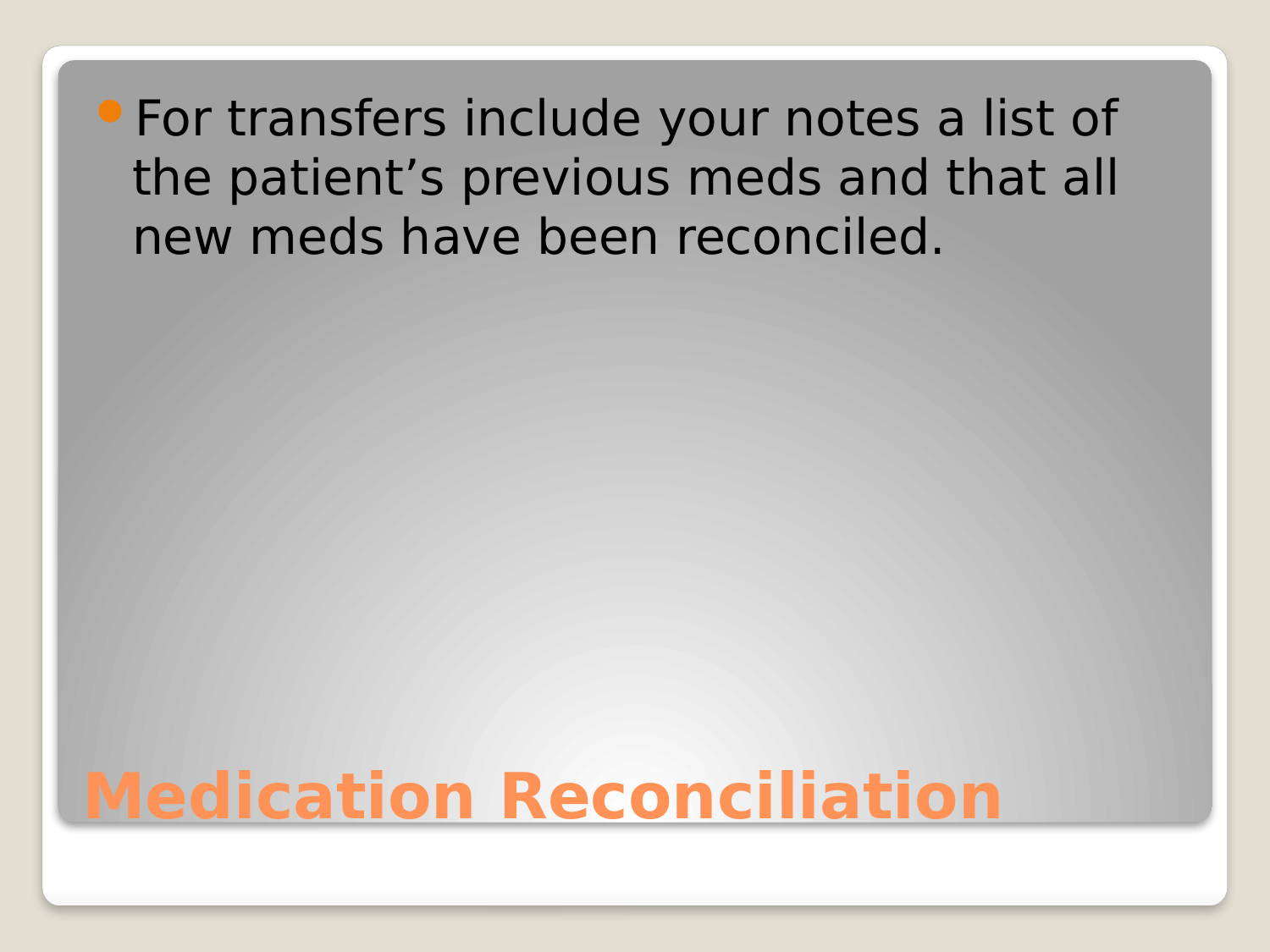

For transfers include your notes a list of the patient’s previous meds and that all new meds have been reconciled.
# Medication Reconciliation